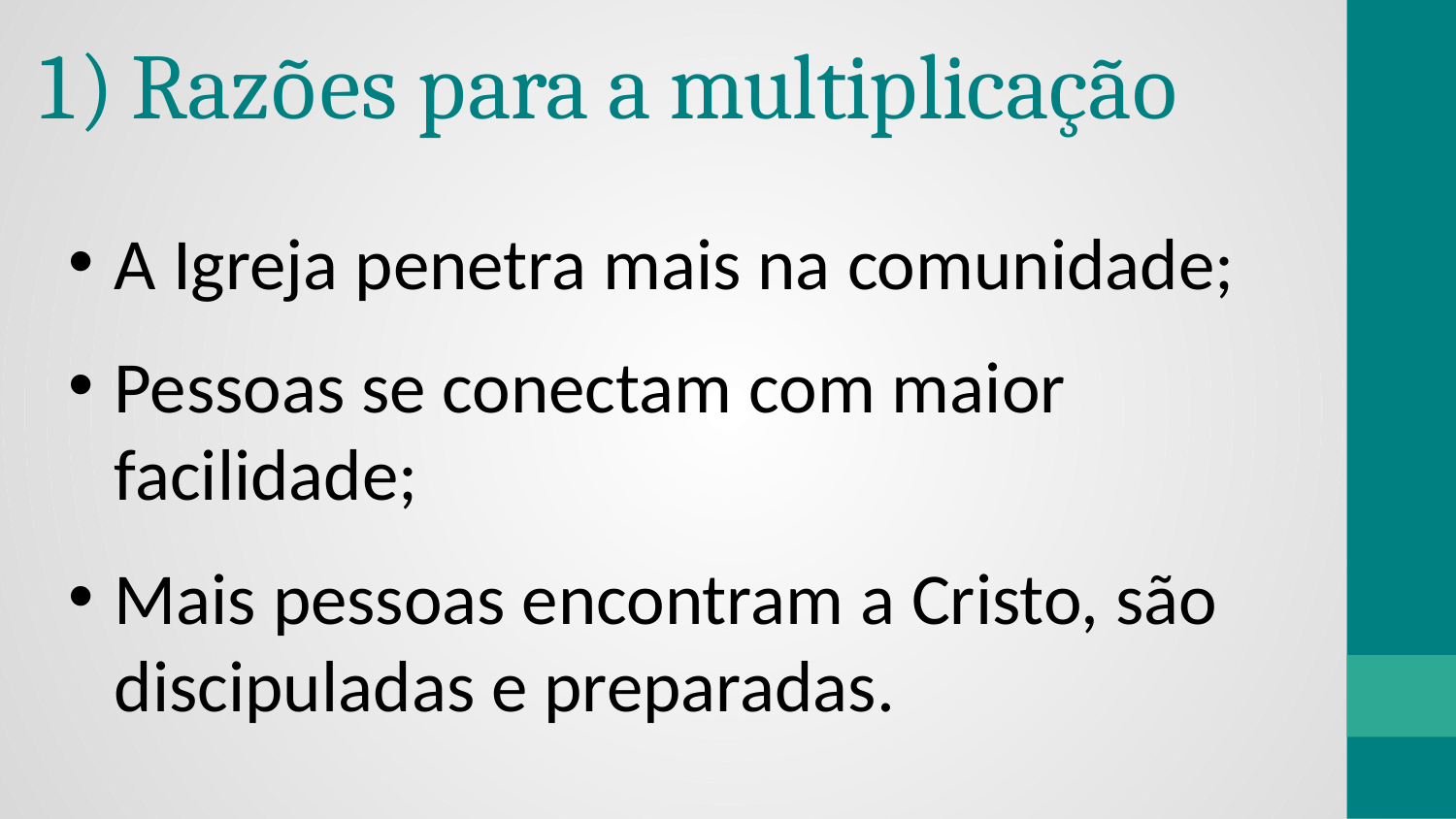

# 1) Razões para a multiplicação
A Igreja penetra mais na comunidade;
Pessoas se conectam com maior facilidade;
Mais pessoas encontram a Cristo, são discipuladas e preparadas.